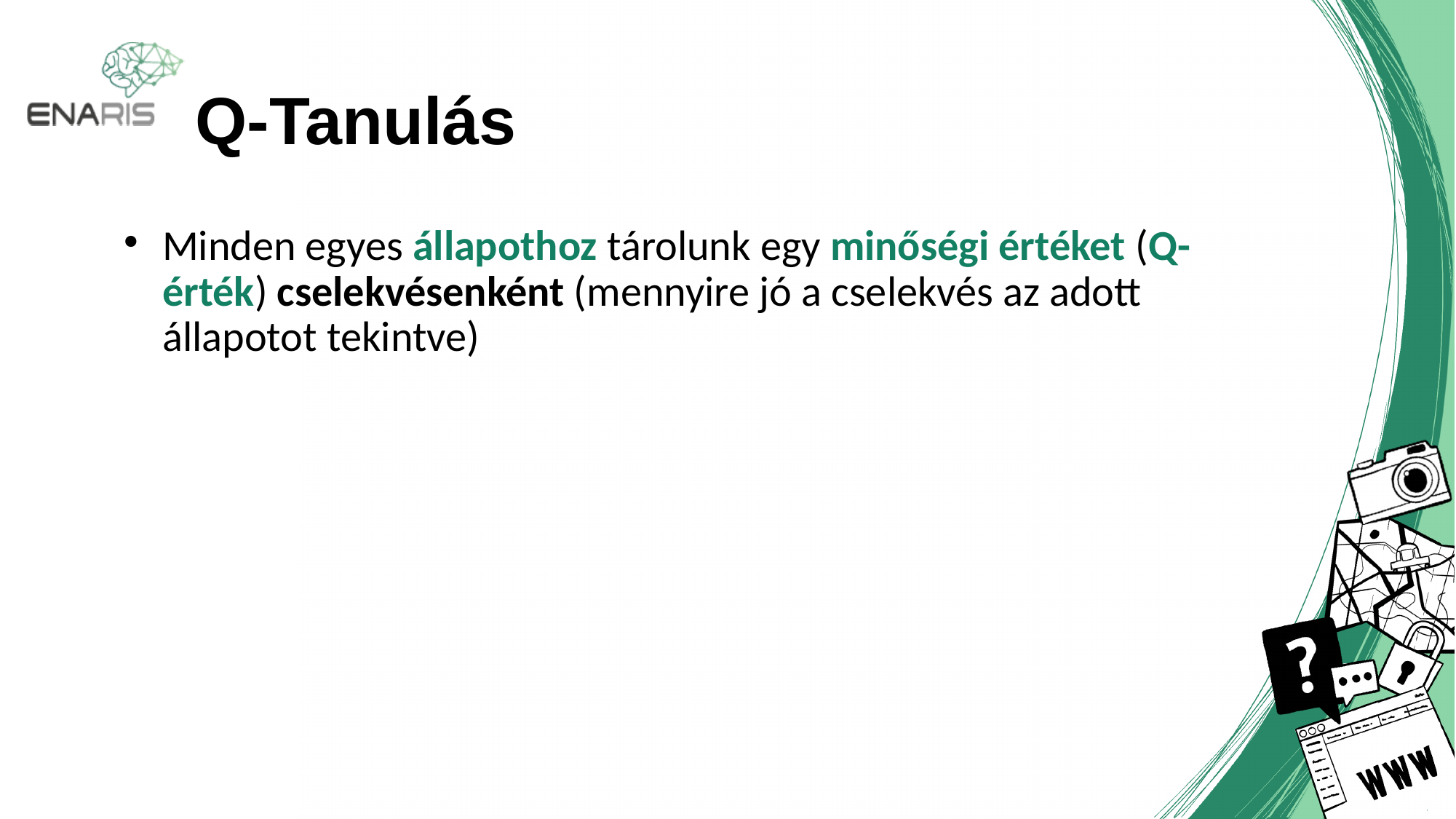

# Q-Tanulás
Minden egyes állapothoz tárolunk egy minőségi értéket (Q-érték) cselekvésenként (mennyire jó a cselekvés az adott állapotot tekintve)